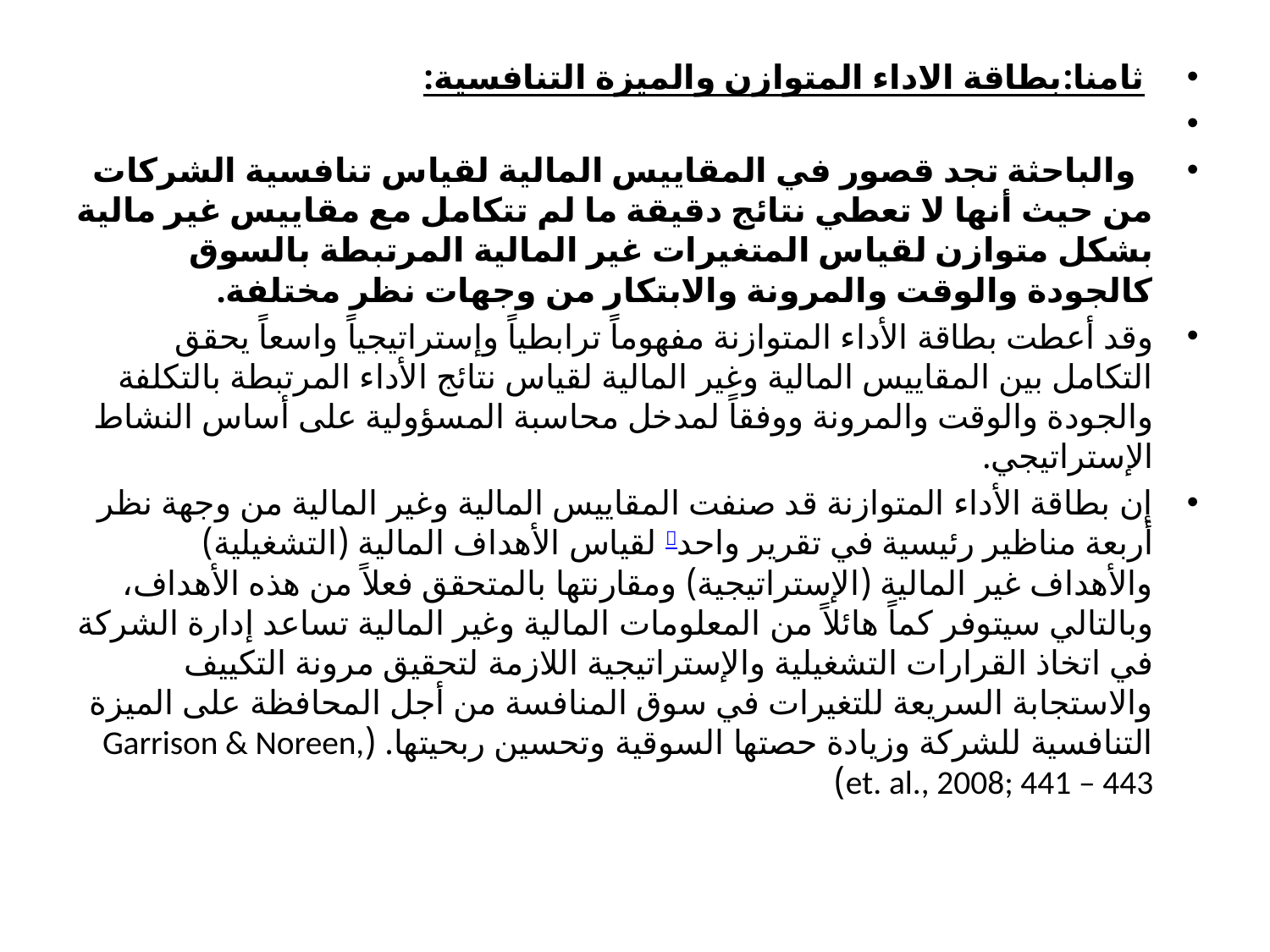

#
 ثامنا:بطاقة الاداء المتوازن والميزة التنافسية:

  والباحثة تجد قصور في المقاييس المالية لقياس تنافسية الشركات من حيث أنها لا تعطي نتائج دقيقة ما لم تتكامل مع مقاييس غير مالية بشكل متوازن لقياس المتغيرات غير المالية المرتبطة بالسوق كالجودة والوقت والمرونة والابتكار من وجهات نظر مختلفة.
وقد أعطت بطاقة الأداء المتوازنة مفهوماً ترابطياً وإستراتيجياً واسعاً يحقق التكامل بين المقاييس المالية وغير المالية لقياس نتائج الأداء المرتبطة بالتكلفة والجودة والوقت والمرونة ووفقاً لمدخل محاسبة المسؤولية على أساس النشاط الإستراتيجي.
إن بطاقة الأداء المتوازنة قد صنفت المقاييس المالية وغير المالية من وجهة نظر أربعة مناظير رئيسية في تقرير واحد∗ لقياس الأهداف المالية (التشغيلية) والأهداف غير المالية (الإستراتيجية) ومقارنتها بالمتحقق فعلاً من هذه الأهداف، وبالتالي سيتوفر كماً هائلاً من المعلومات المالية وغير المالية تساعد إدارة الشركة في اتخاذ القرارات التشغيلية والإستراتيجية اللازمة لتحقيق مرونة التكييف والاستجابة السريعة للتغيرات في سوق المنافسة من أجل المحافظة على الميزة التنافسية للشركة وزيادة حصتها السوقية وتحسين ربحيتها. (Garrison & Noreen, et. al., 2008; 441 – 443)